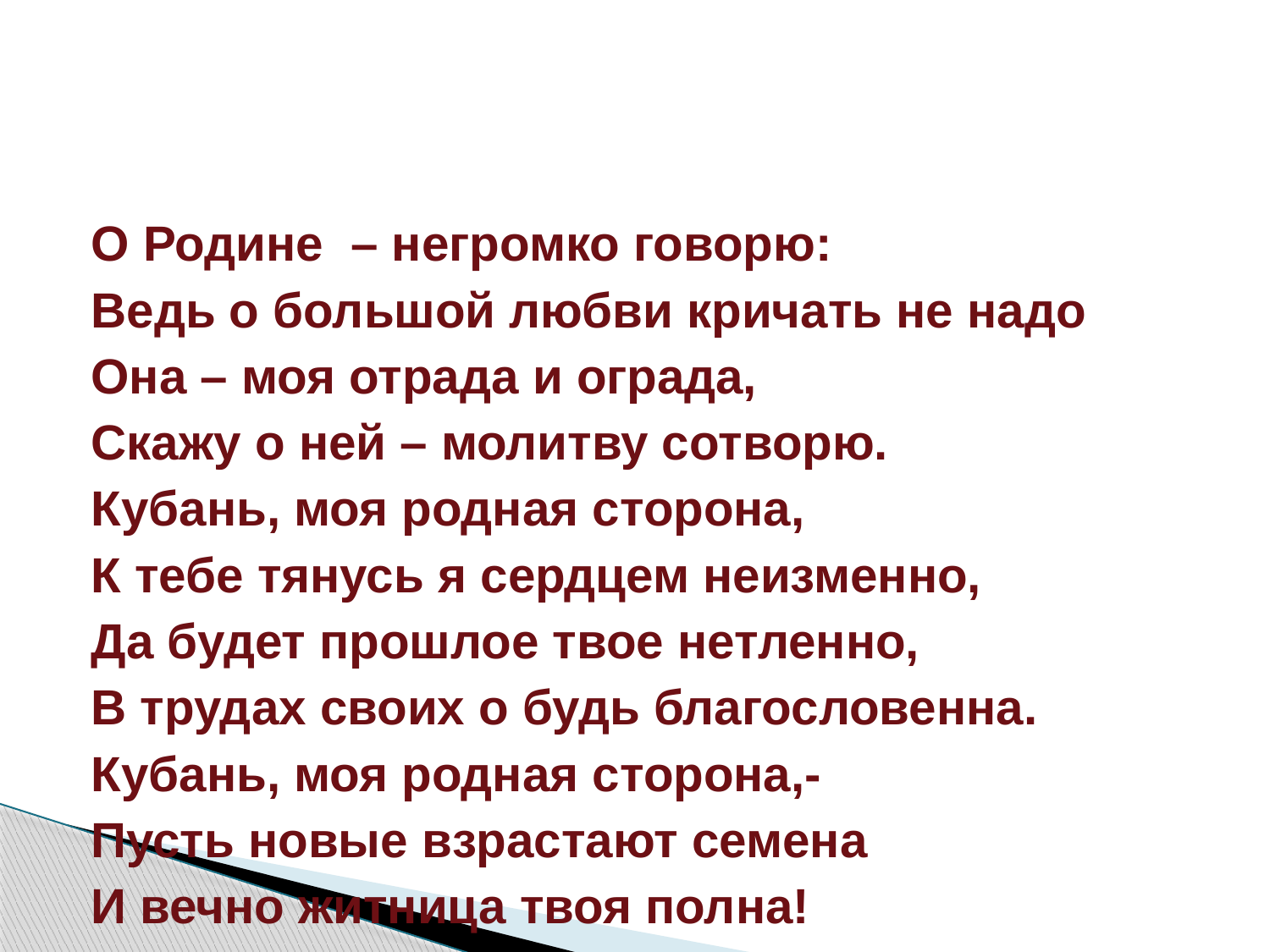

#
О Родине  – негромко говорю:
Ведь о большой любви кричать не надо
Она – моя отрада и ограда,
Скажу о ней – молитву сотворю.
Кубань, моя родная сторона,
К тебе тянусь я сердцем неизменно,
Да будет прошлое твое нетленно,
В трудах своих о будь благословенна.
Кубань, моя родная сторона,-
Пусть новые взрастают семена
И вечно житница твоя полна!